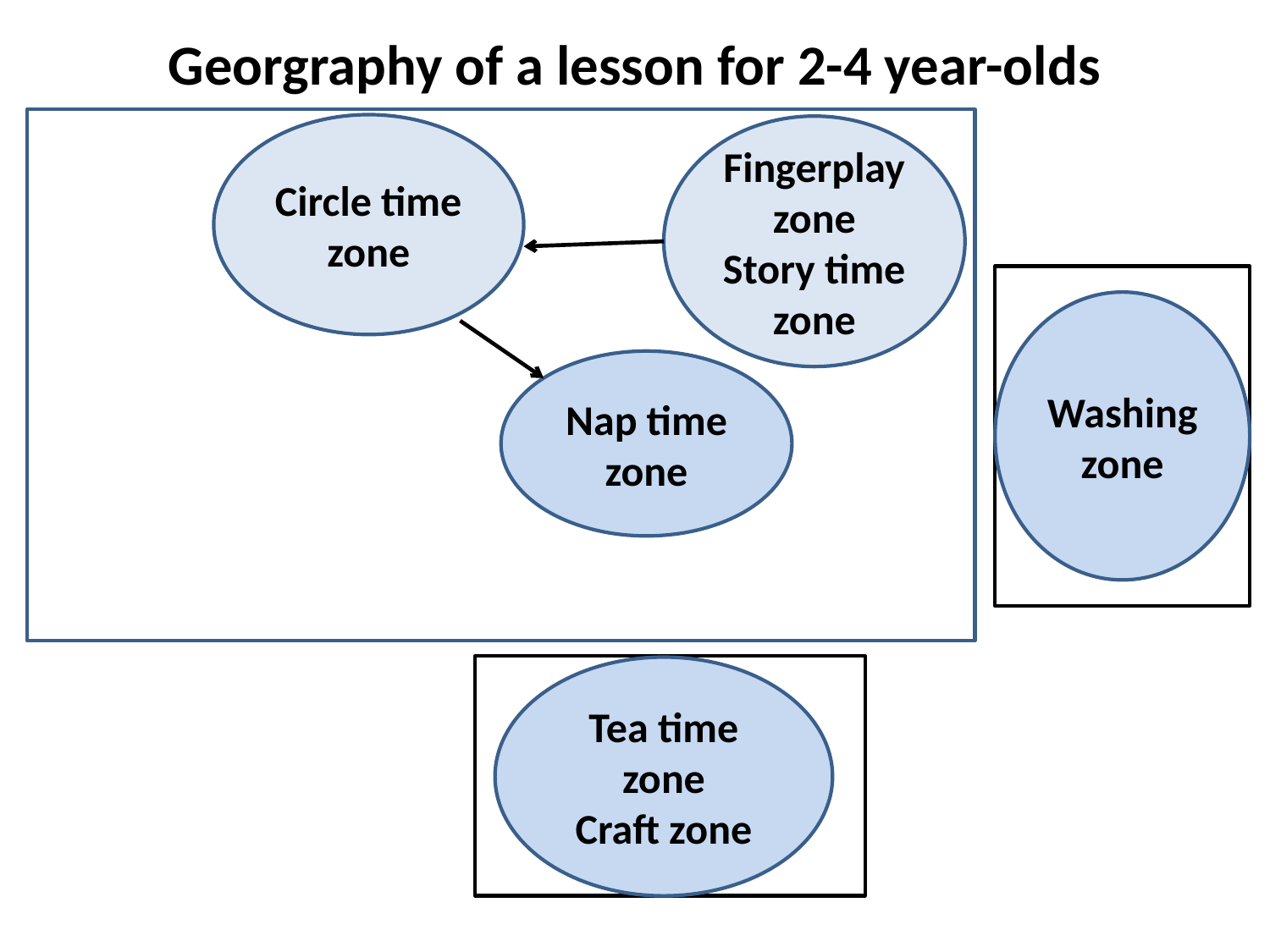

# Georgraphy of a lesson for 2-4 year-olds

Circle time zone
Fingerplay zone
Story time zone

Washing zone
Nap time zone

Tea time zone
Craft zone